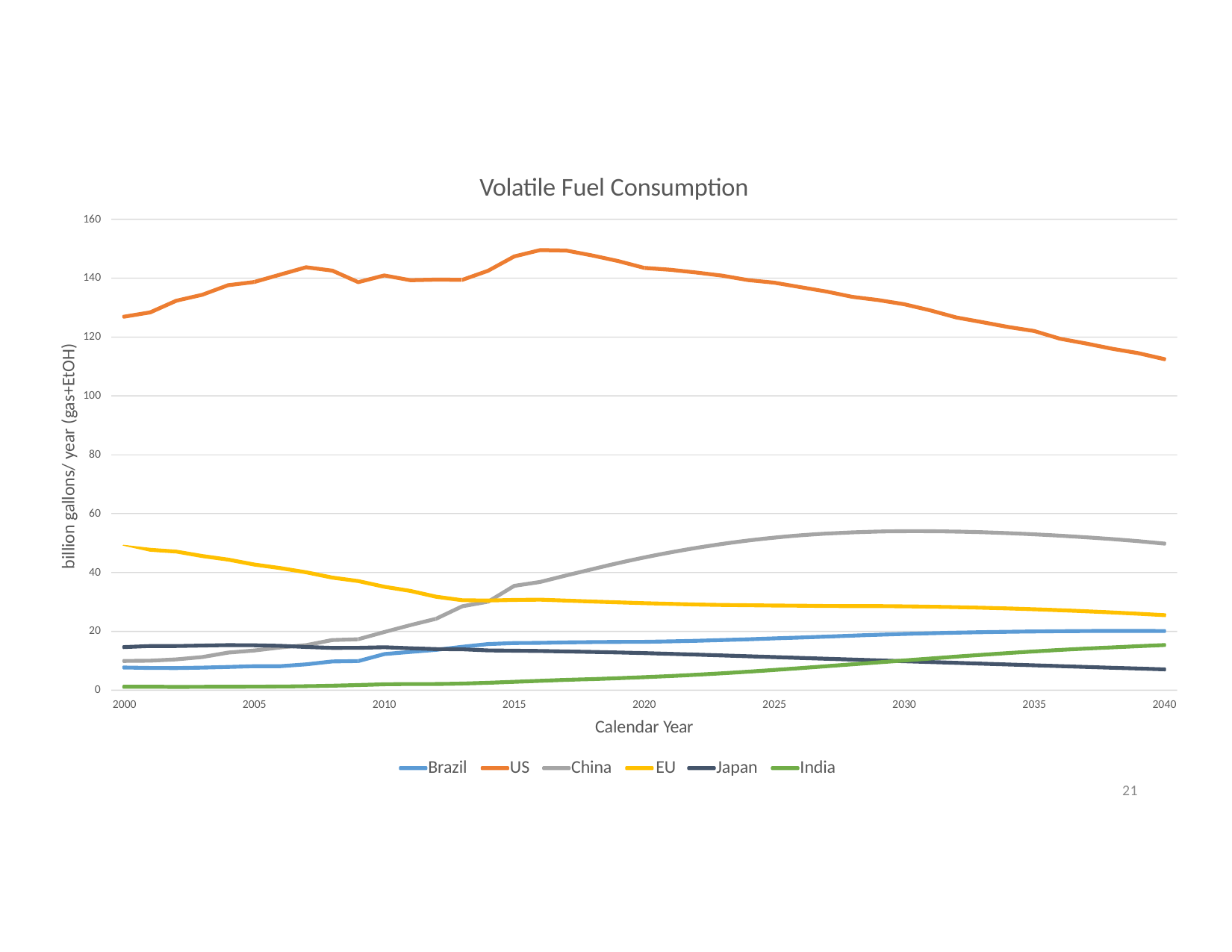

# Volatile Fuel Consumption
160

140

120

billion gallons/ year (gas+EtOH)
100

80

60

40

20

0

2020
Calendar Year

China	EU
2000
2005
2010
2015
2025
2030
2035
2040
Brazil
US
Japan
India

21